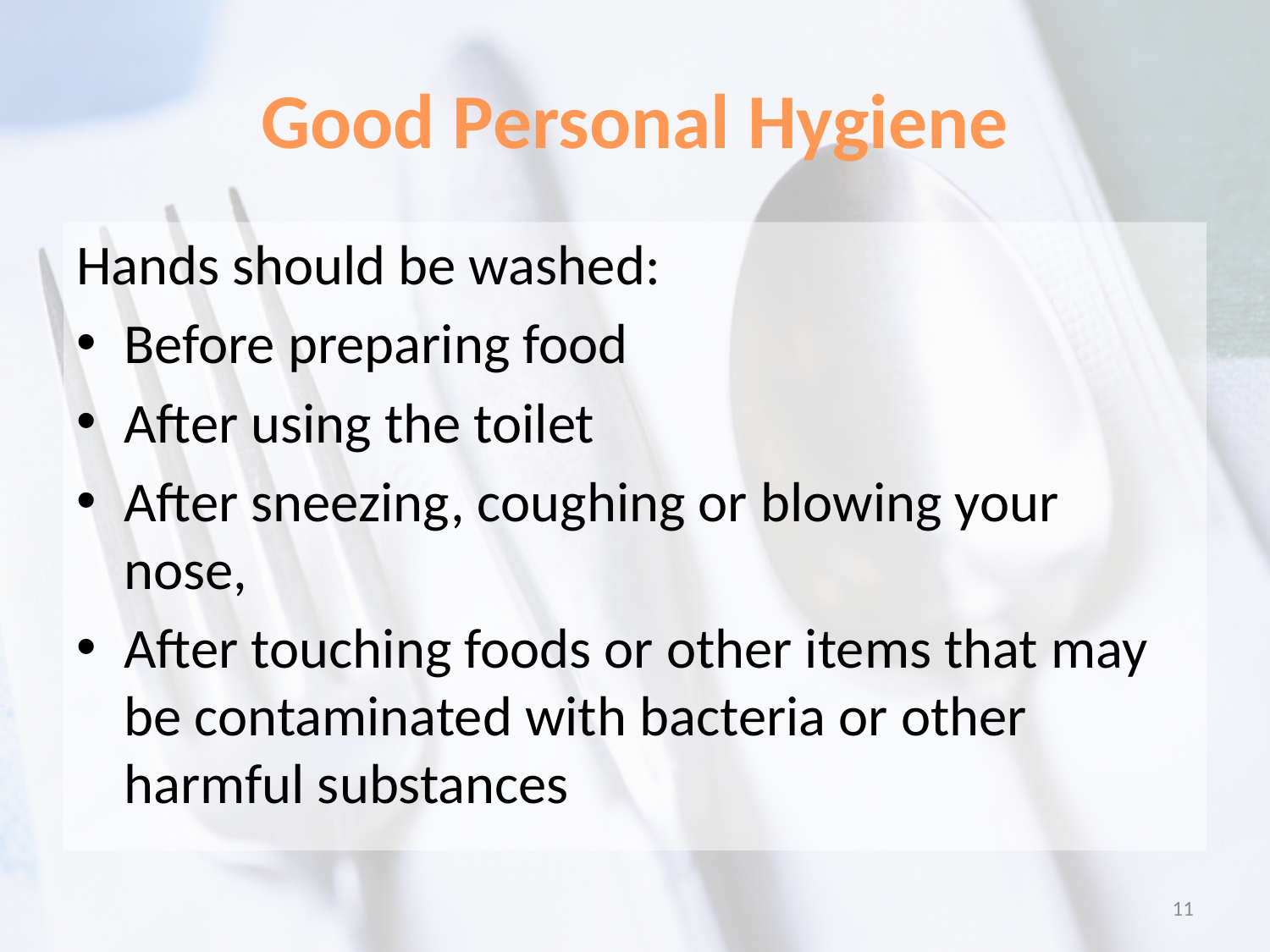

# Good Personal Hygiene
Hands should be washed:
Before preparing food
After using the toilet
After sneezing, coughing or blowing your nose,
After touching foods or other items that may be contaminated with bacteria or other harmful substances

11